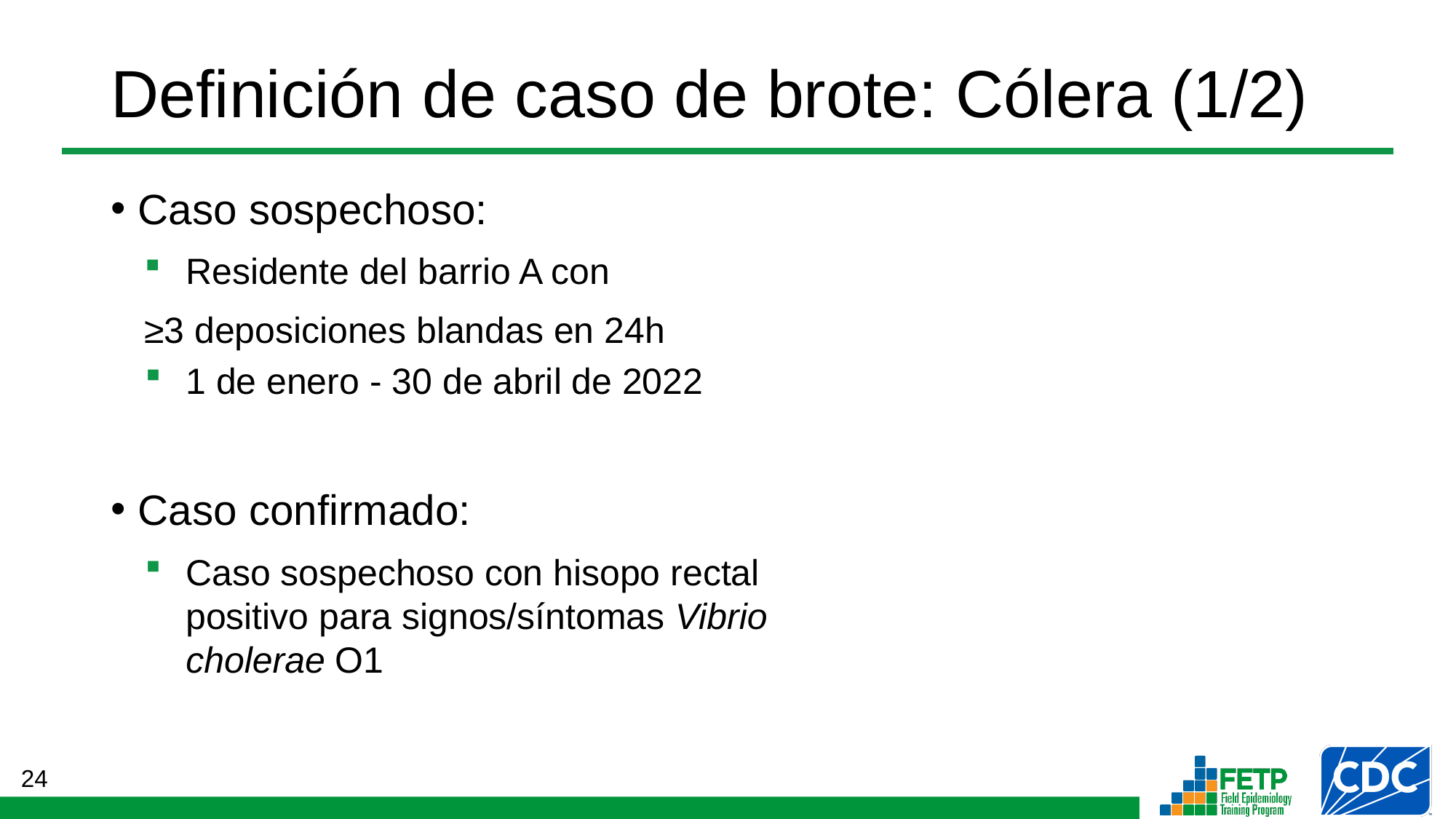

Definición de caso de brote: Cólera (1/2)
Caso sospechoso:
Residente del barrio A con
≥3 deposiciones blandas en 24h
1 de enero - 30 de abril de 2022

Caso confirmado:
Caso sospechoso con hisopo rectal
positivo para signos/síntomas Vibrio
cholerae O1